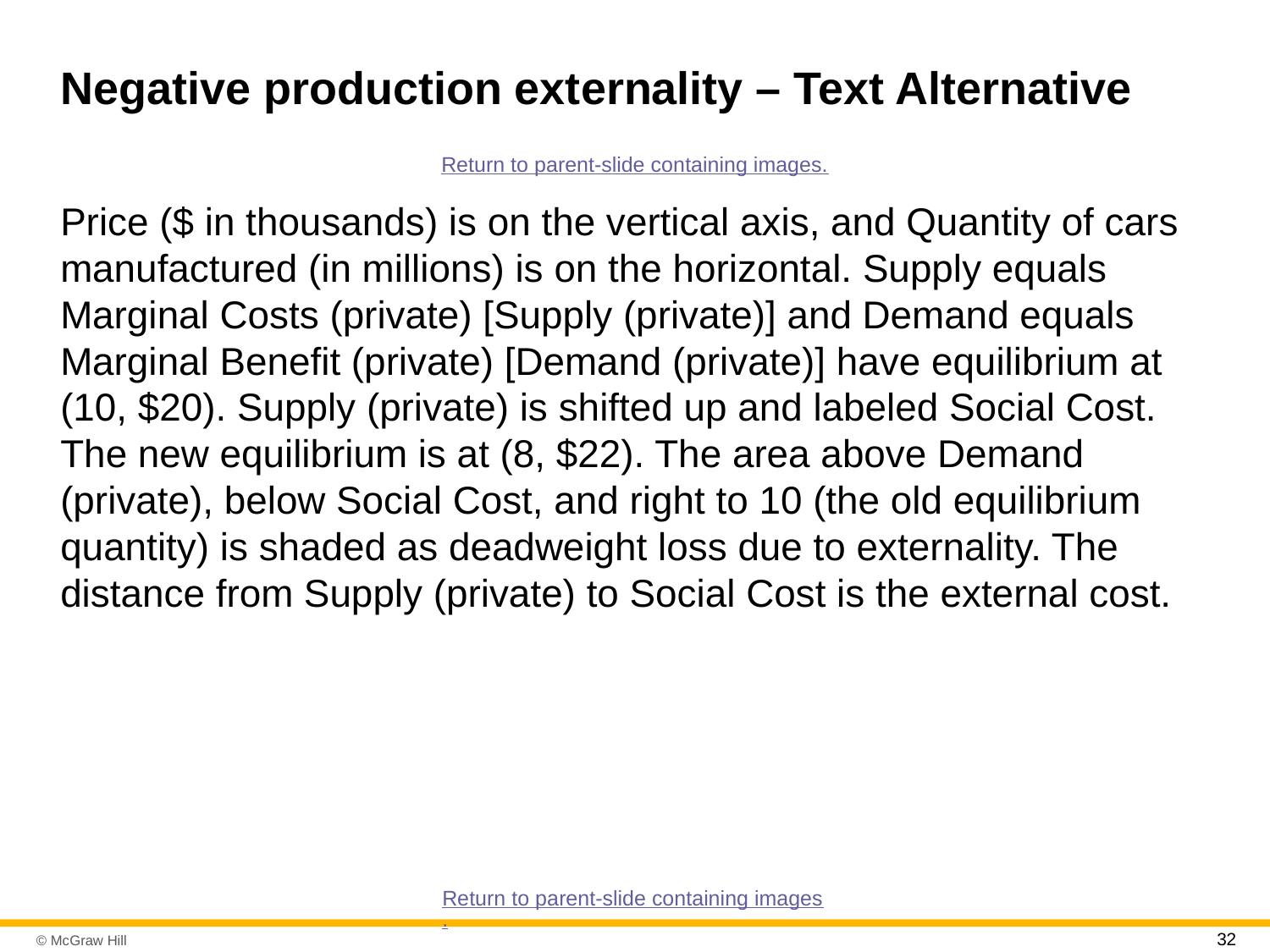

# Negative production externality – Text Alternative
Return to parent-slide containing images.
Price ($ in thousands) is on the vertical axis, and Quantity of cars manufactured (in millions) is on the horizontal. Supply equals Marginal Costs (private) [Supply (private)] and Demand equals Marginal Benefit (private) [Demand (private)] have equilibrium at (10, $20). Supply (private) is shifted up and labeled Social Cost. The new equilibrium is at (8, $22). The area above Demand (private), below Social Cost, and right to 10 (the old equilibrium quantity) is shaded as deadweight loss due to externality. The distance from Supply (private) to Social Cost is the external cost.
Return to parent-slide containing images.